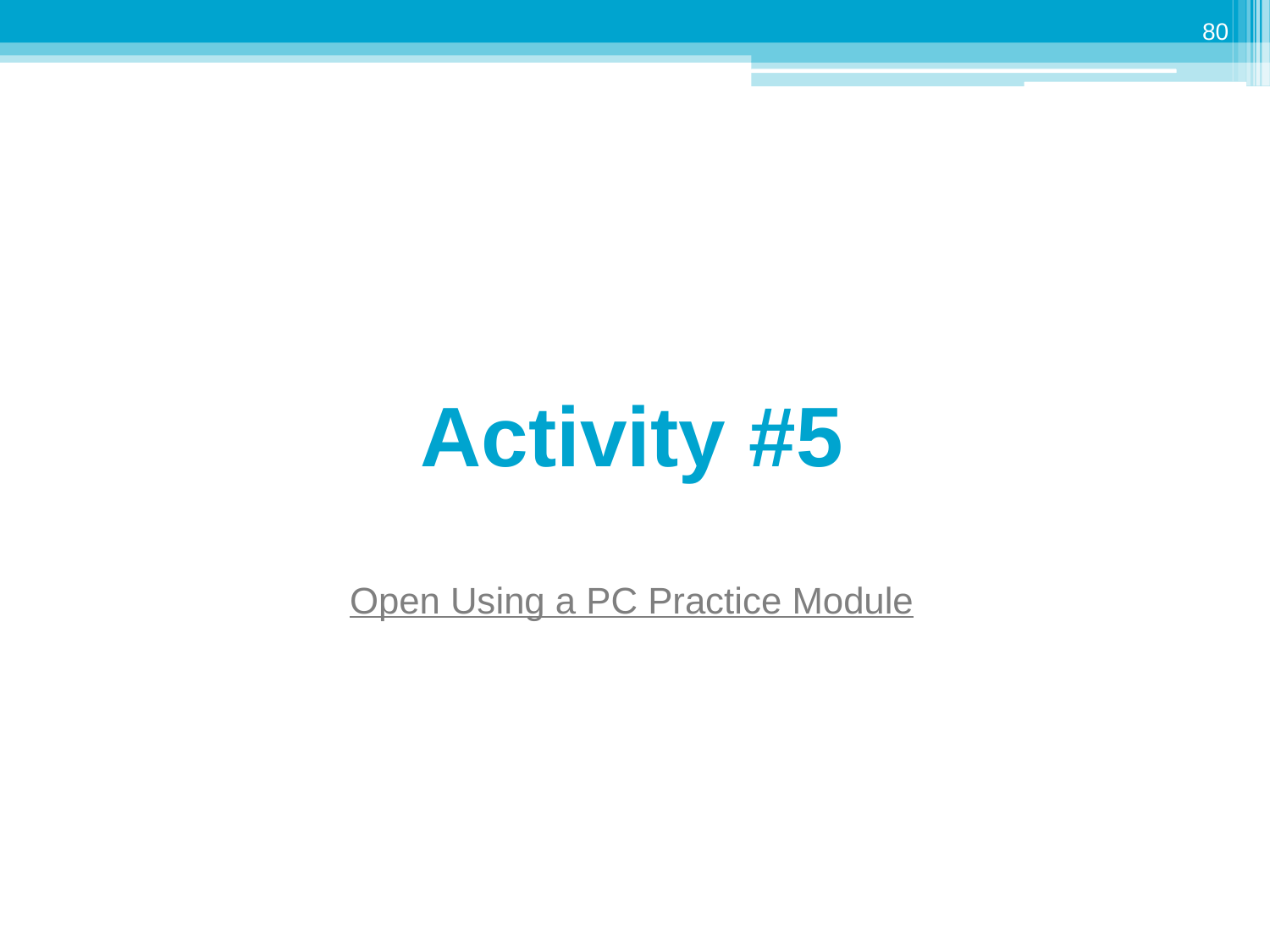

80
# Activity #5
Open Using a PC Practice Module